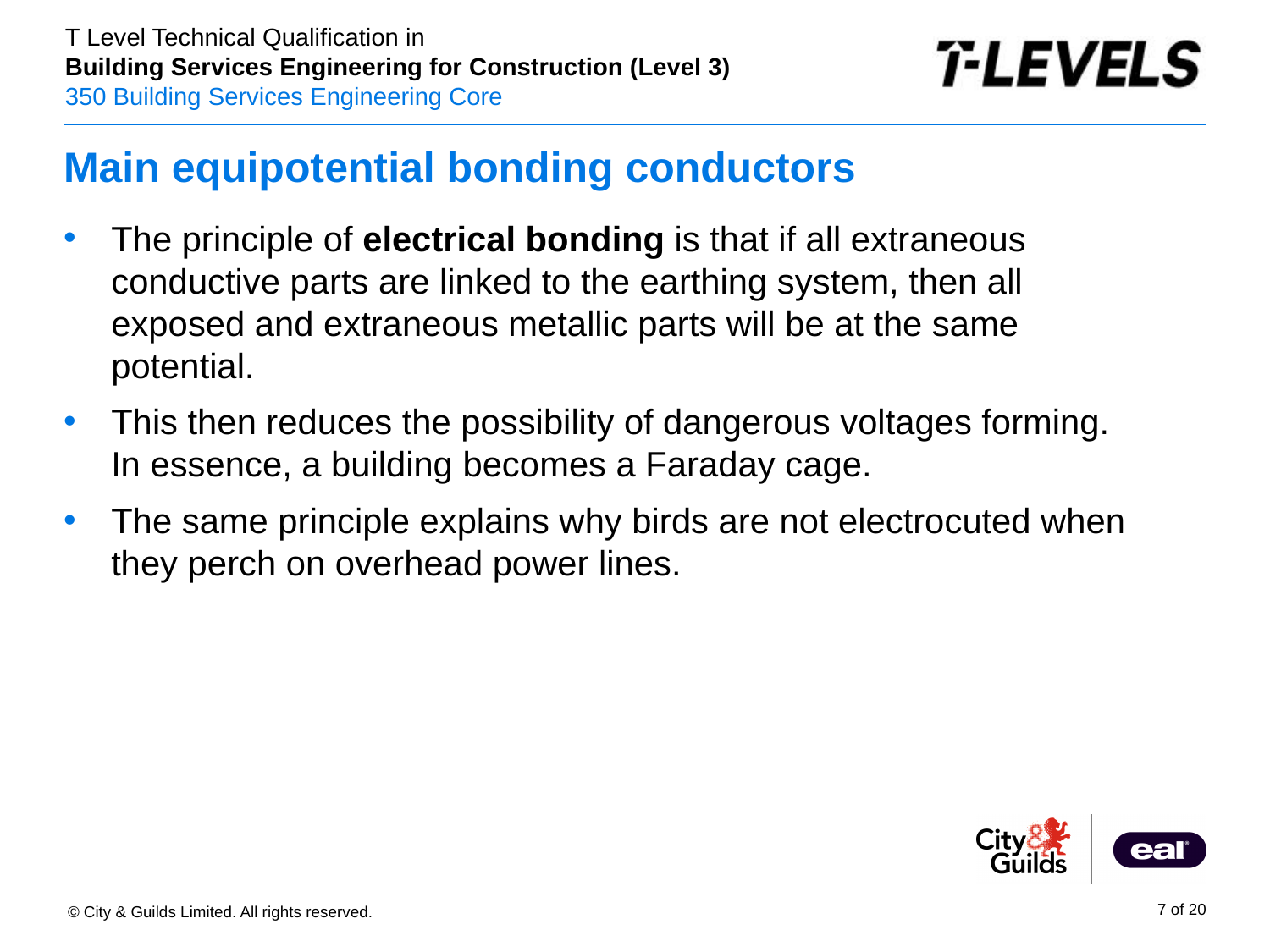

# Main equipotential bonding conductors
The principle of electrical bonding is that if all extraneous conductive parts are linked to the earthing system, then all exposed and extraneous metallic parts will be at the same potential.
This then reduces the possibility of dangerous voltages forming. In essence, a building becomes a Faraday cage.
The same principle explains why birds are not electrocuted when they perch on overhead power lines.